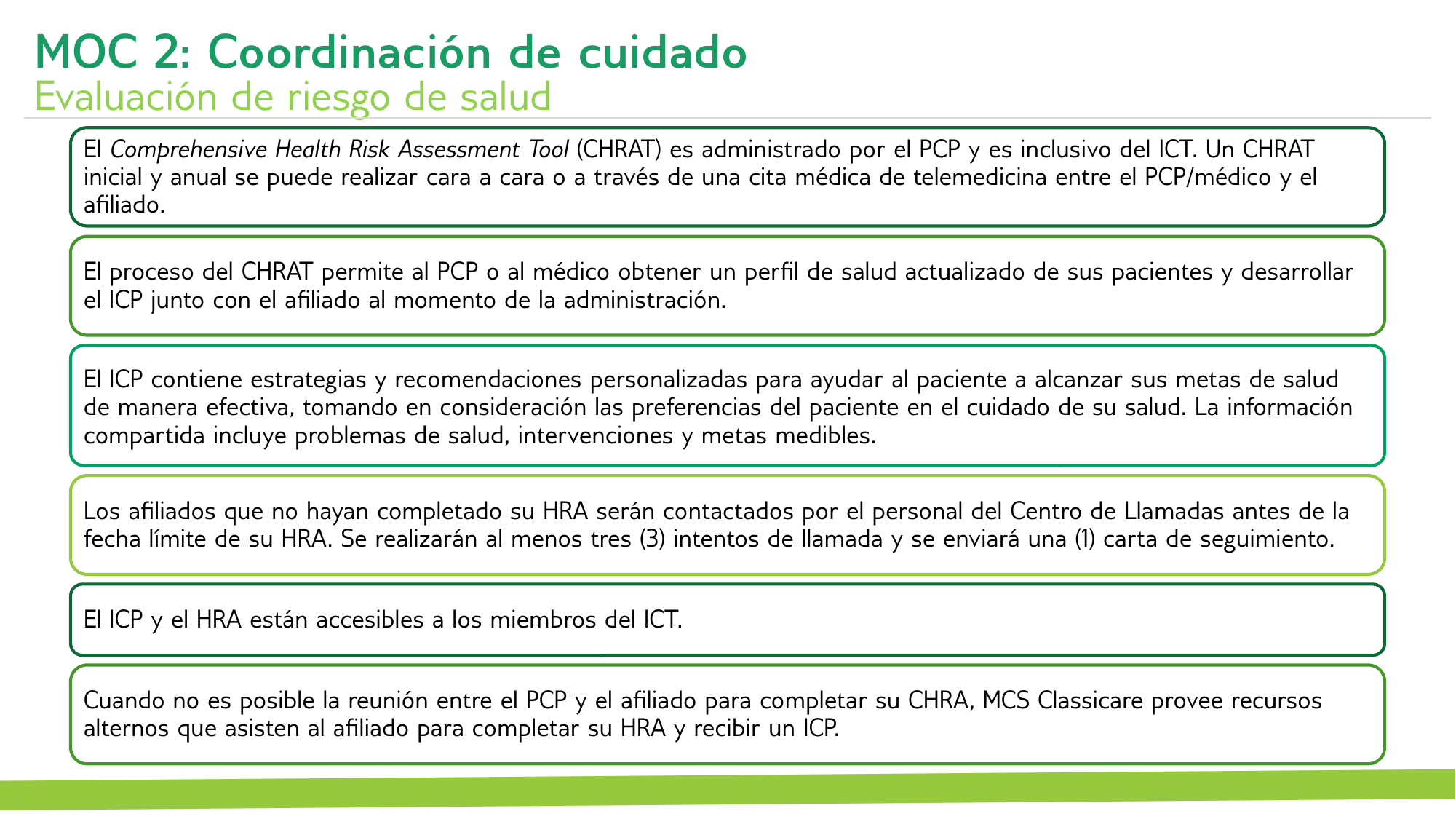

Evaluación de riesgo de salud (continuar)
MOC 2: Coordinación de cuidado
Evaluación de riesgo de salud

El Comprehensive Health Risk Assessment Tool (CHRAT) es administrado por el PCP y es inclusivo del ICT. Un CHRAT inicial y anual se puede realizar cara a cara o a través de una cita médica de telemedicina entre el PCP/médico y el afiliado.

El proceso del CHRAT permite al PCP o al médico obtener un perfil de salud actualizado de sus pacientes y desarrollar el ICP junto con el afiliado al momento de la administración.

El ICP contiene estrategias y recomendaciones personalizadas para ayudar al paciente a alcanzar sus metas de salud de manera efectiva, tomando en consideración las preferencias del paciente en el cuidado de su salud. La información compartida incluye problemas de salud, intervenciones y metas medibles.

Los afiliados que no hayan completado su HRA serán contactados por el personal del Centro de Llamadas antes de la fecha límite de su HRA. Se realizarán al menos tres (3) intentos de llamada y se enviará una (1) carta de seguimiento.

El ICP y el HRA están accesibles a los miembros del ICT.

Cuando no es posible la reunión entre el PCP y el afiliado para completar su CHRA, MCS Classicare provee recursos alternos que asisten al afiliado para completar su HRA y recibir un ICP.